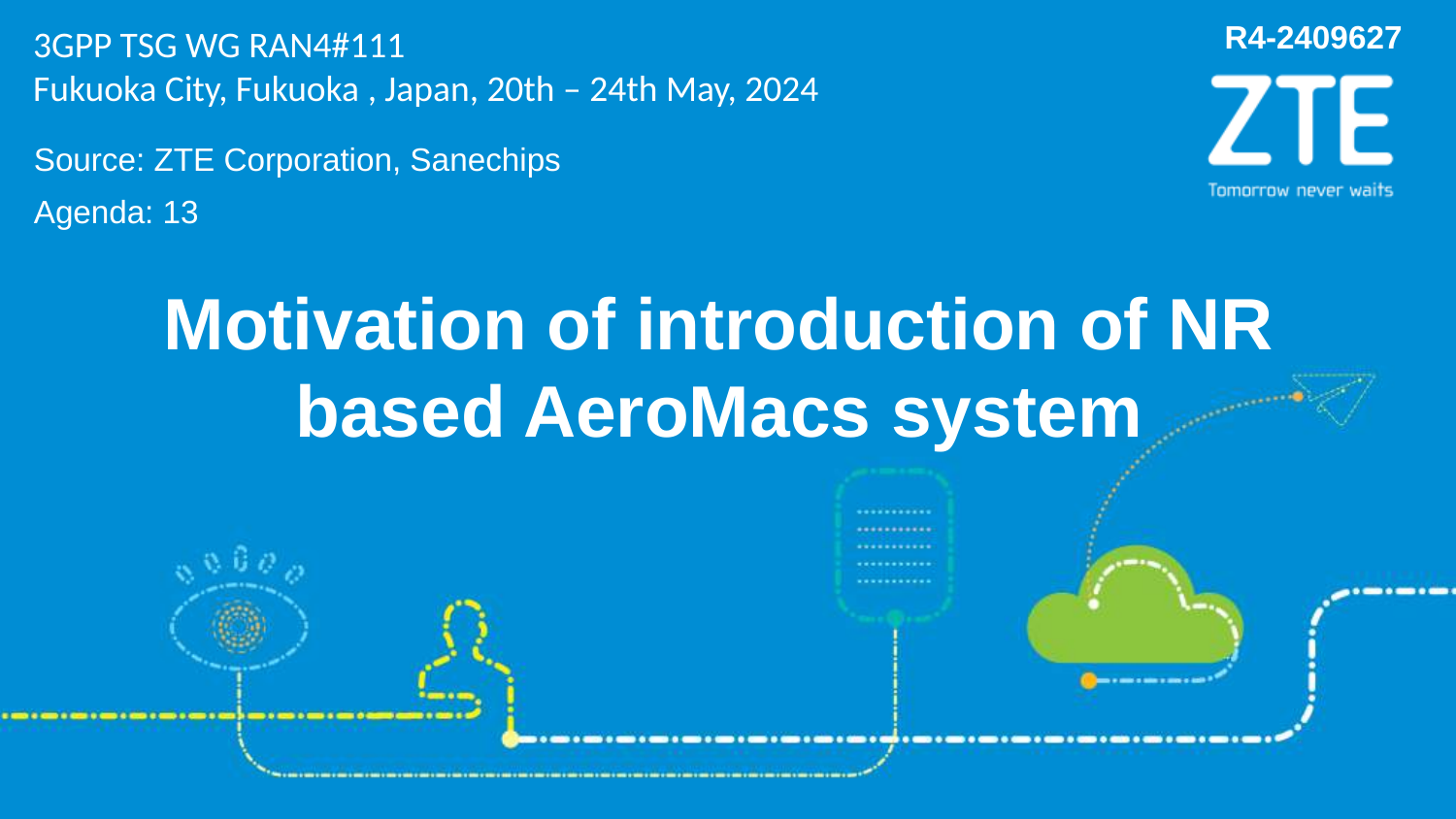

R4-2409627
3GPP TSG WG RAN4#111
Fukuoka City, Fukuoka , Japan, 20th – 24th May, 2024
Source: ZTE Corporation, Sanechips
Agenda: 13

Motivation of introduction of NR based AeroMacs system